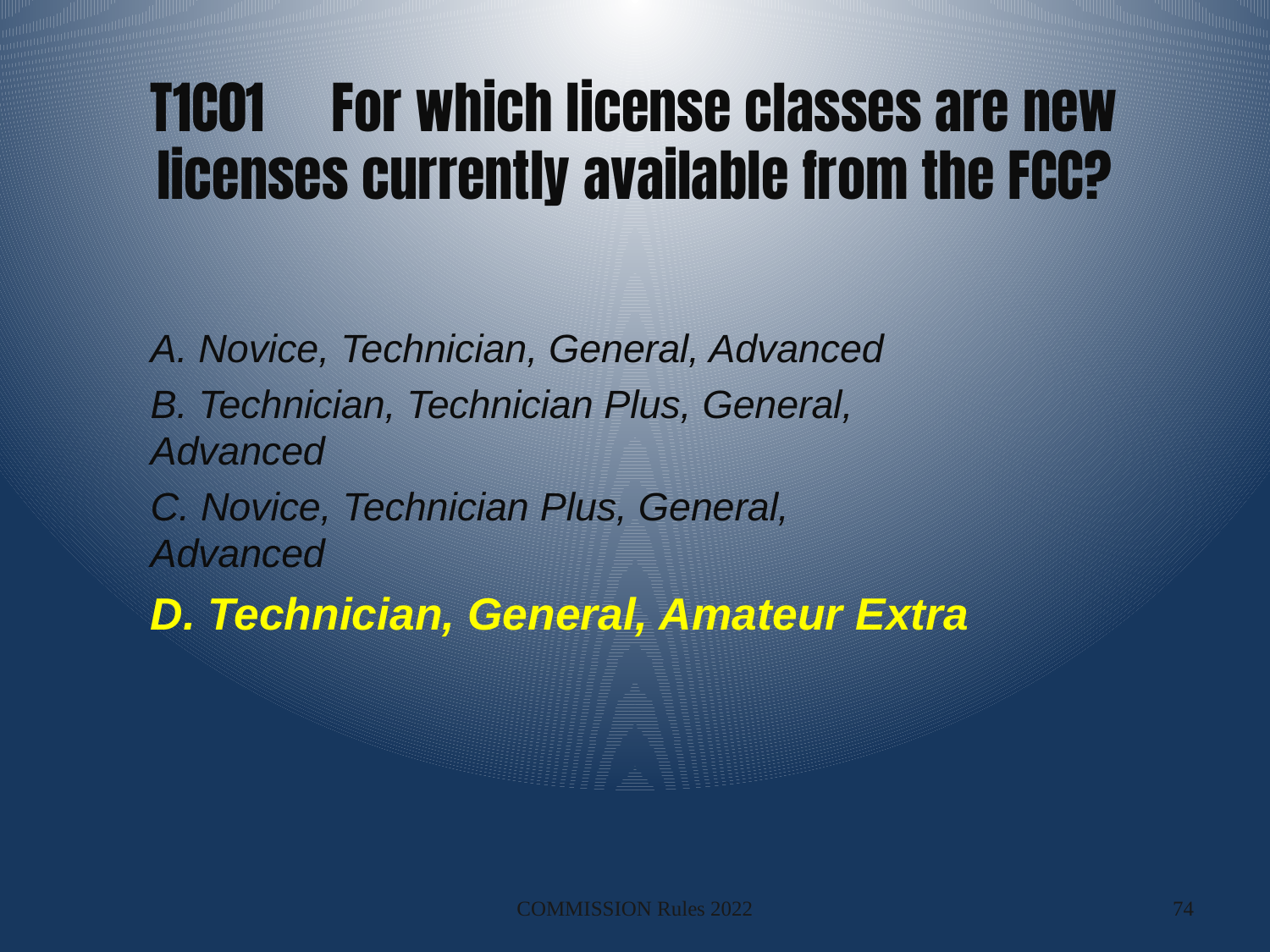

# T1C01     For which license classes are new licenses currently available from the FCC?
A. Novice, Technician, General, Advanced
B. Technician, Technician Plus, General, Advanced
C. Novice, Technician Plus, General, Advanced
D. Technician, General, Amateur Extra
COMMISSION Rules 2022
74